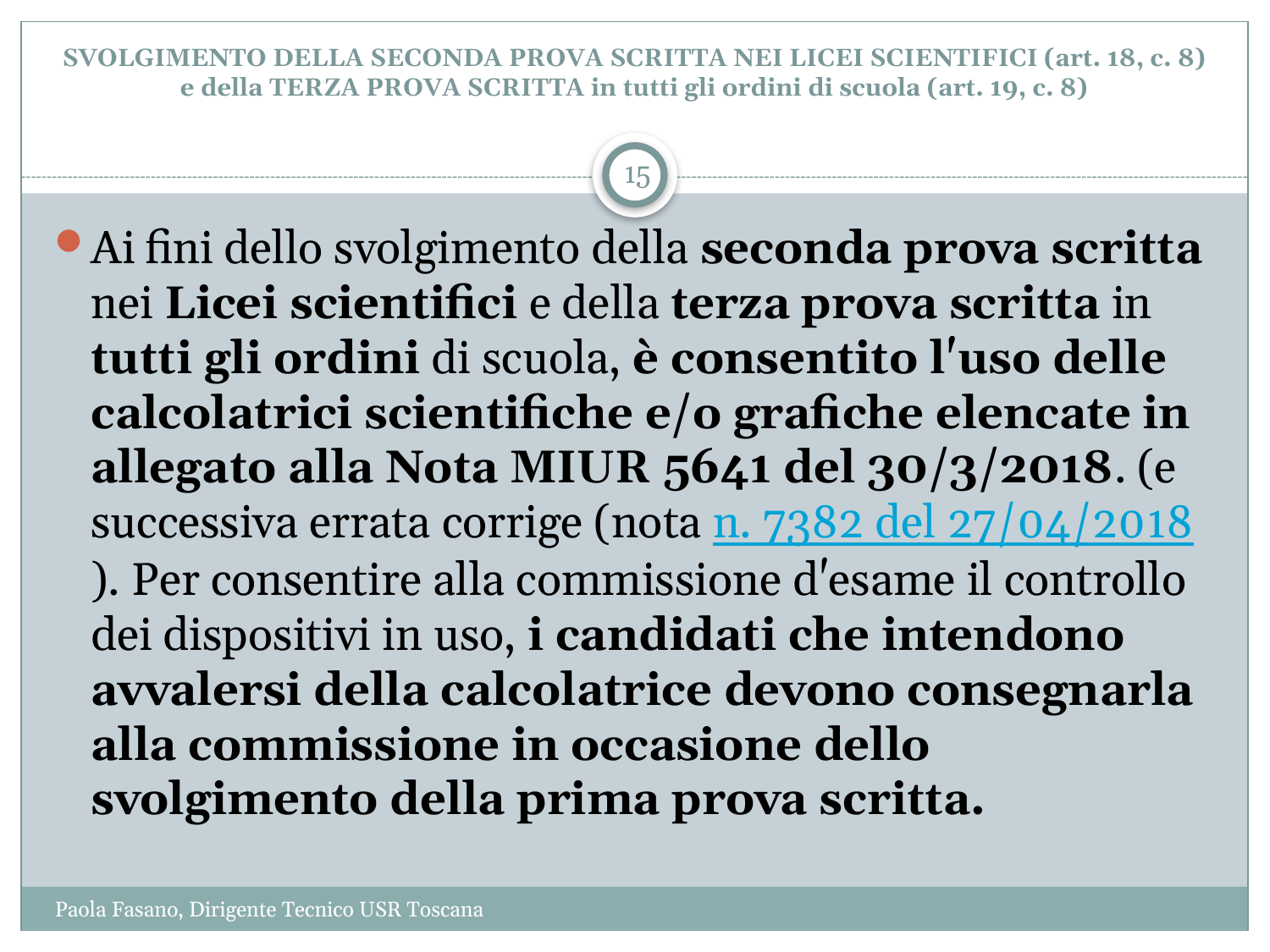

# SVOLGIMENTO DELLA SECONDA PROVA SCRITTA NEI LICEI SCIENTIFICI (art. 18, c. 8) e della TERZA PROVA SCRITTA in tutti gli ordini di scuola (art. 19, c. 8)
15
Ai fini dello svolgimento della seconda prova scritta nei Licei scientifici e della terza prova scritta in tutti gli ordini di scuola, è consentito l'uso delle calcolatrici scientifiche e/o grafiche elencate in allegato alla Nota MIUR 5641 del 30/3/2018. (e successiva errata corrige (nota n. 7382 del 27/04/2018). Per consentire alla commissione d'esame il controllo dei dispositivi in uso, i candidati che intendono avvalersi della calcolatrice devono consegnarla alla commissione in occasione dello svolgimento della prima prova scritta.

Paola Fasano, Dirigente Tecnico USR Toscana